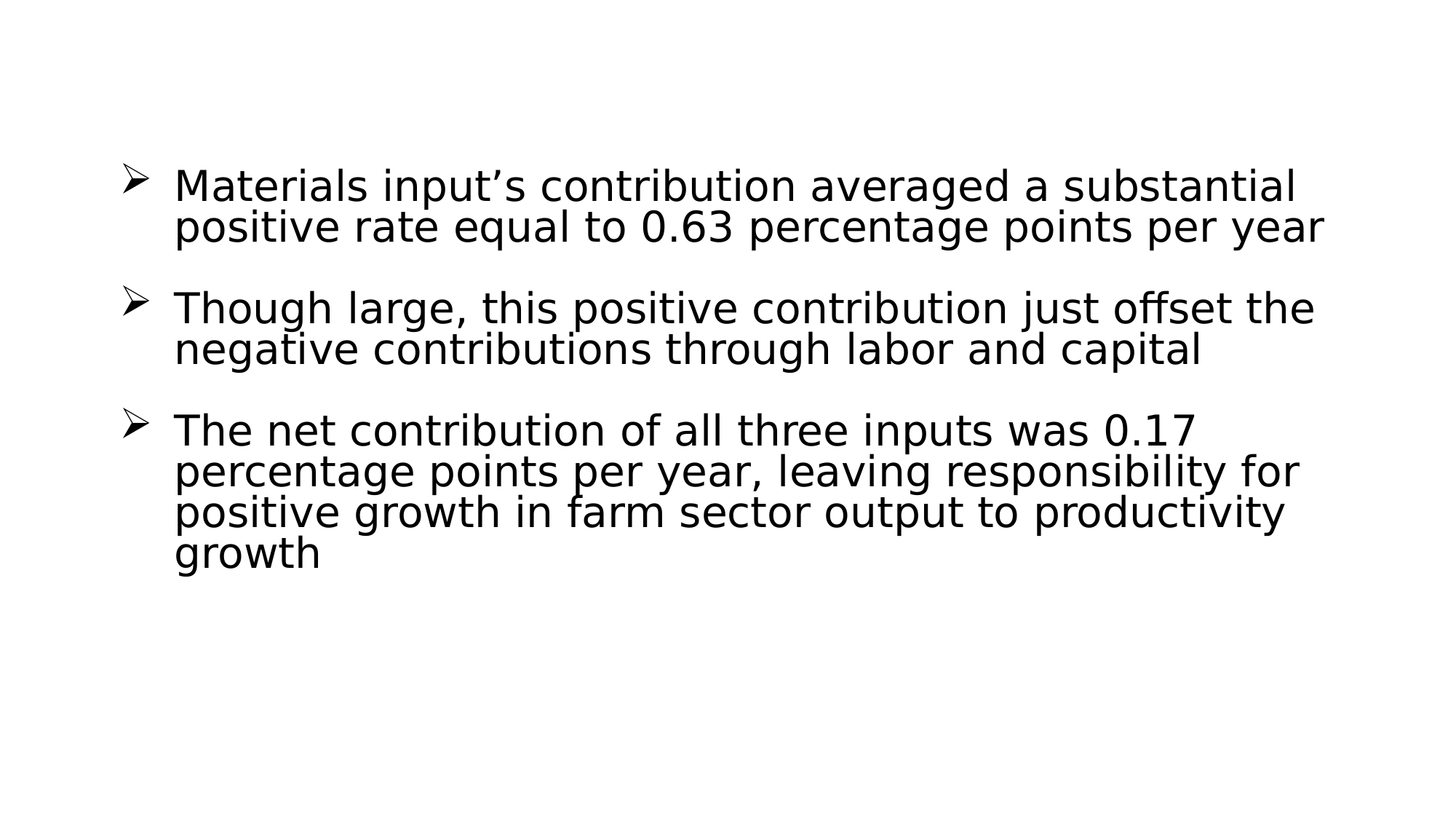

Materials input’s contribution averaged a substantial positive rate equal to 0.63 percentage points per year

Though large, this positive contribution just offset the negative contributions through labor and capital

The net contribution of all three inputs was 0.17 percentage points per year, leaving responsibility for positive growth in farm sector output to productivity growth